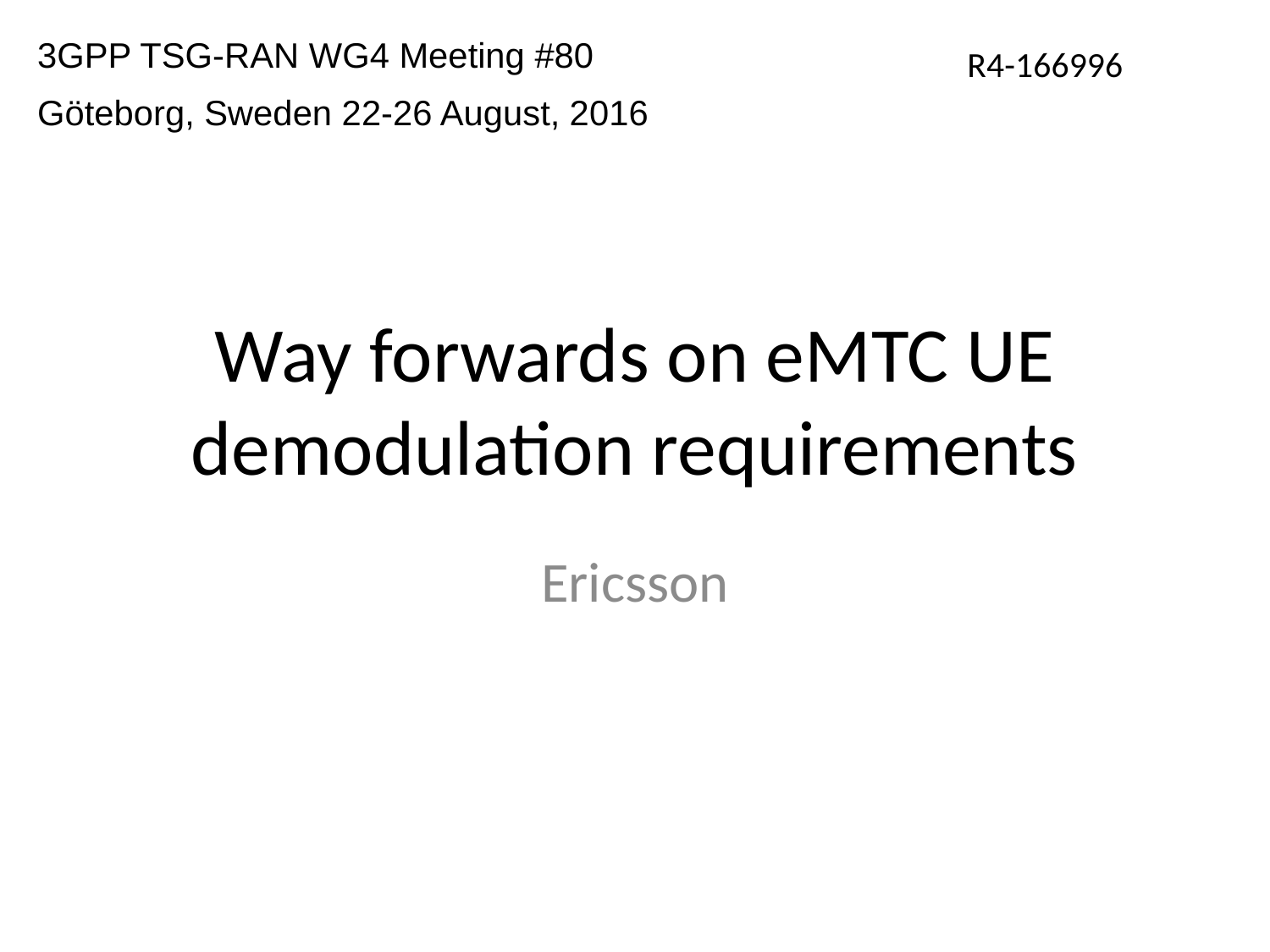

3GPP TSG-RAN WG4 Meeting #80
Göteborg, Sweden 22-26 August, 2016
R4-166996
# Way forwards on eMTC UE demodulation requirements
Ericsson